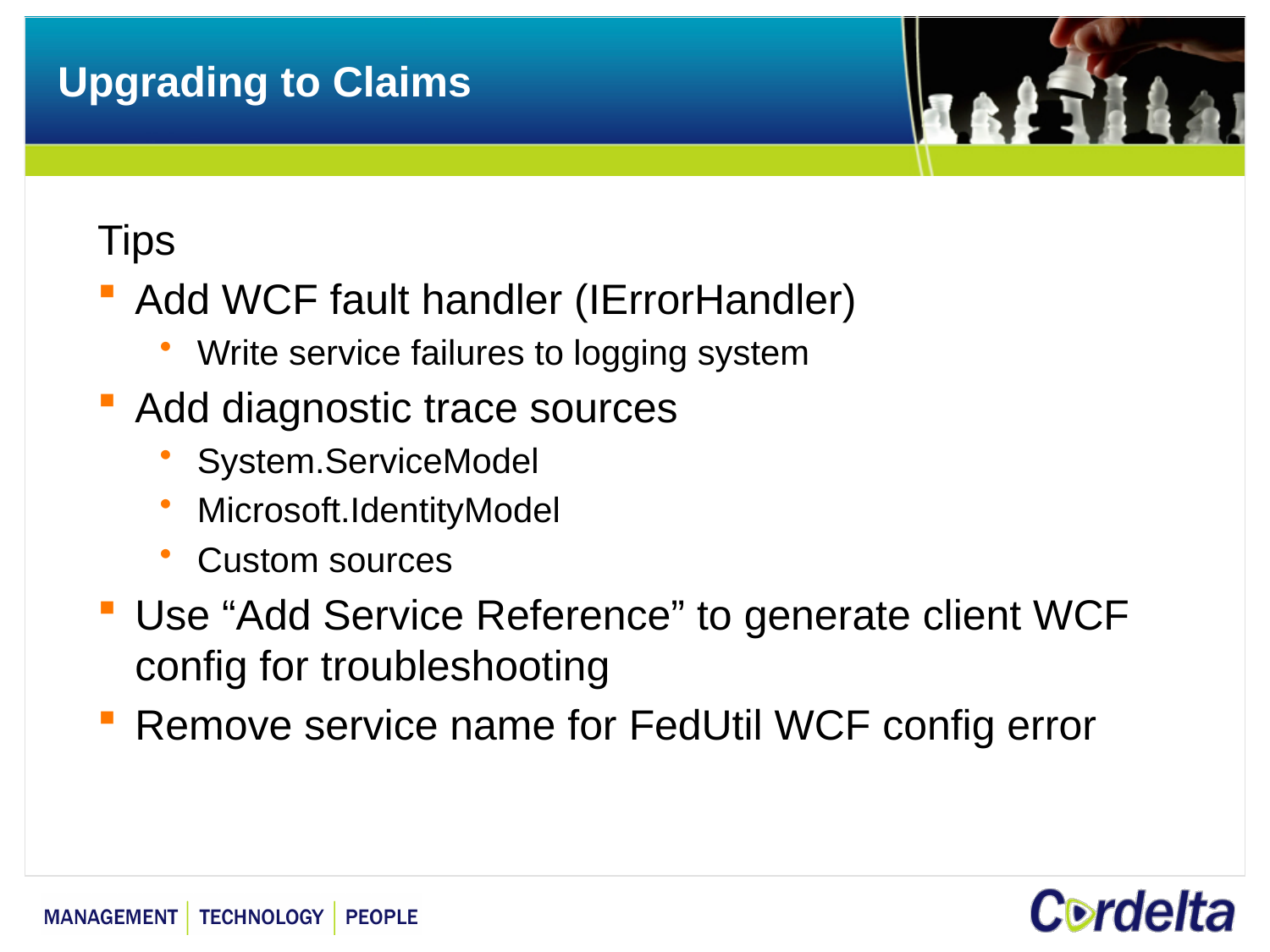

# Upgrading to Claims
Tips
Add WCF fault handler (IErrorHandler)
Write service failures to logging system
Add diagnostic trace sources
System.ServiceModel
Microsoft.IdentityModel
Custom sources
Use “Add Service Reference” to generate client WCF config for troubleshooting
Remove service name for FedUtil WCF config error